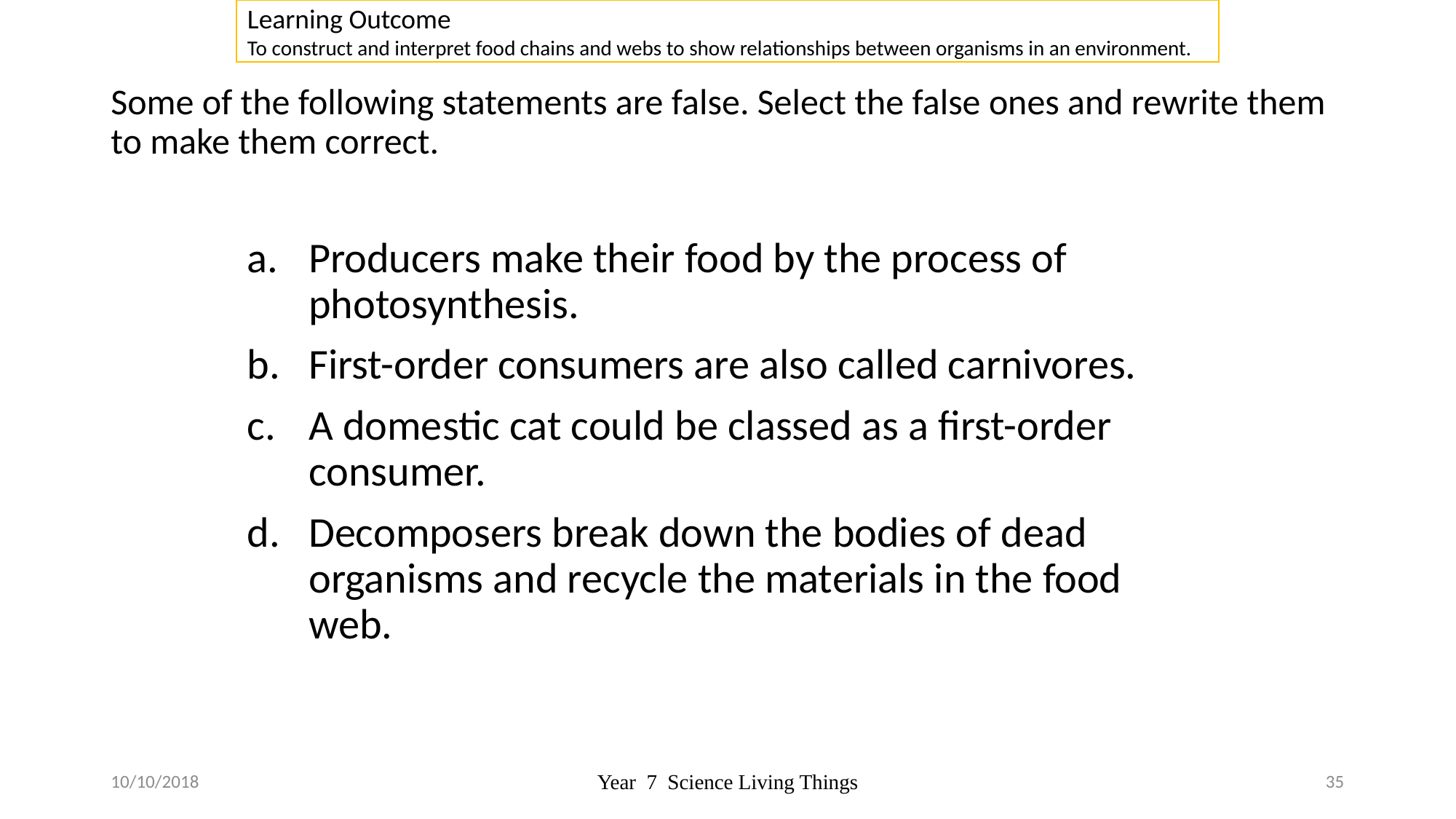

Learning Outcome
To construct and interpret food chains and webs to show relationships between organisms in an environment.
# Some of the following statements are false. Select the false ones and rewrite them to make them correct.
Producers make their food by the process of photosynthesis.
First-order consumers are also called carnivores.
A domestic cat could be classed as a first-order consumer.
Decomposers break down the bodies of dead organisms and recycle the materials in the food web.

10/10/2018
Year  7  Science Living Things
35